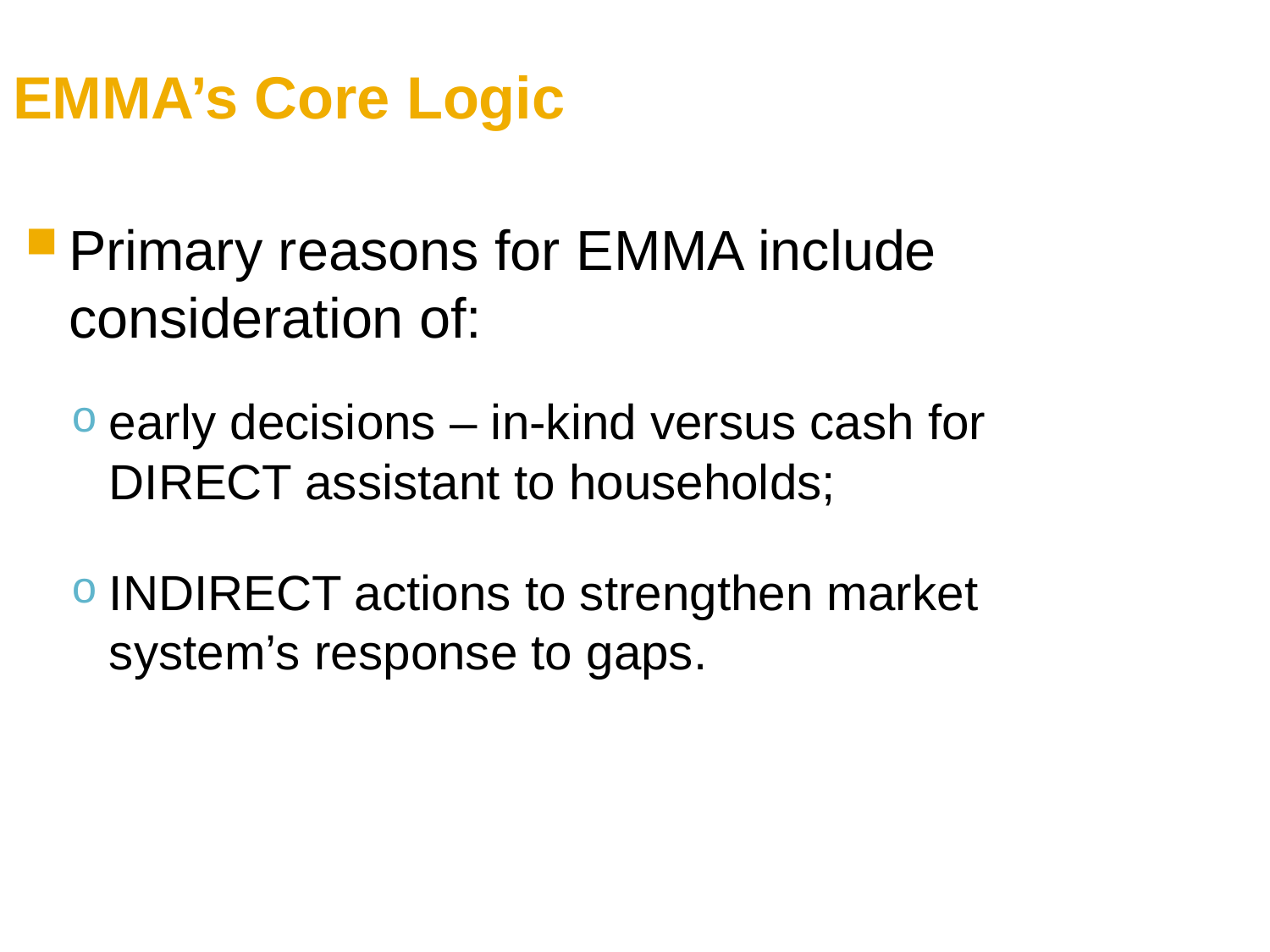

EMMA’s Core Logic
Primary reasons for EMMA include consideration of:
early decisions – in-kind versus cash for DIRECT assistant to households;
INDIRECT actions to strengthen market system’s response to gaps.